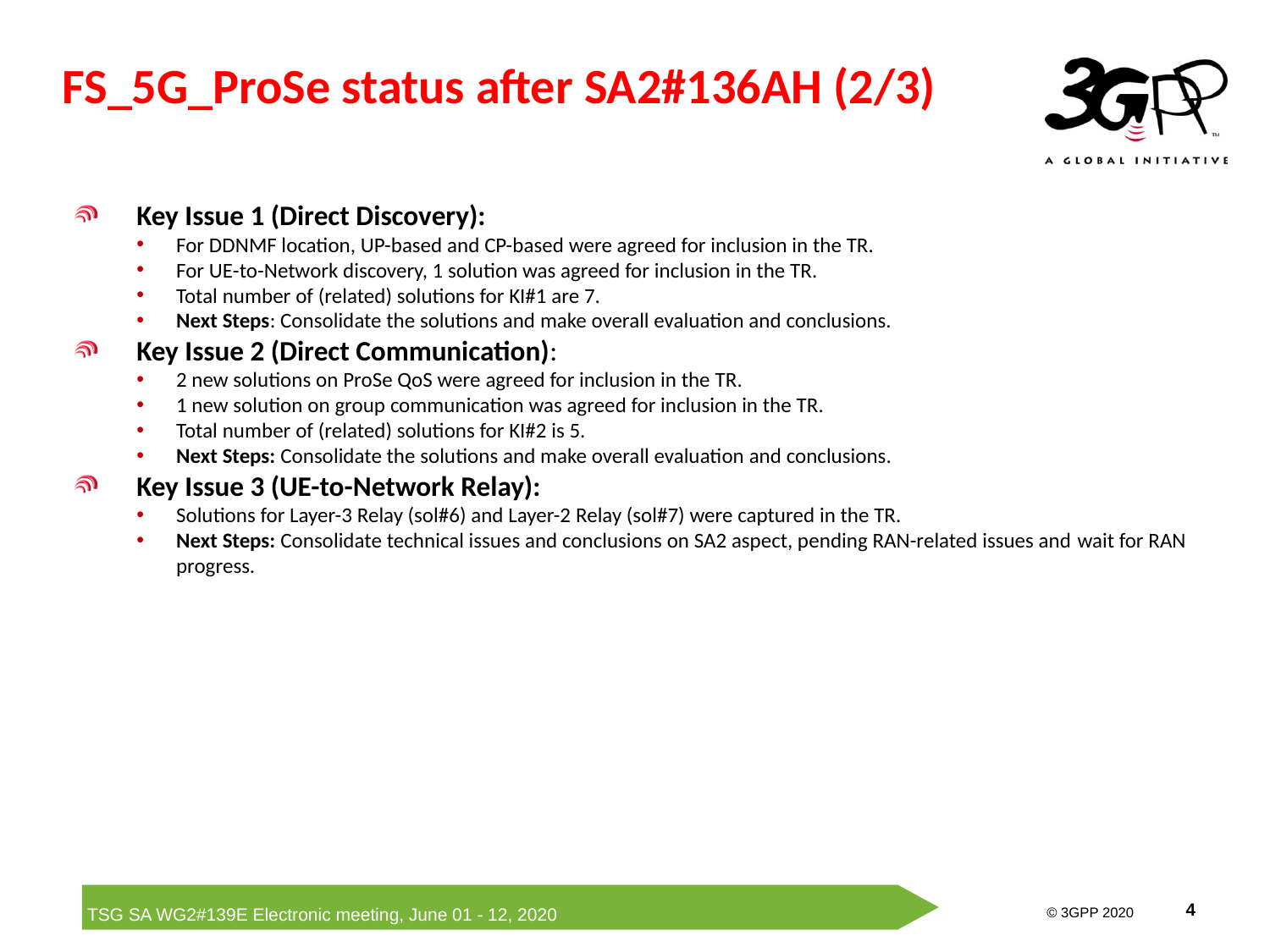

# FS_5G_ProSe status after SA2#136AH (2/3)
Key Issue 1 (Direct Discovery):
For DDNMF location, UP-based and CP-based were agreed for inclusion in the TR.
For UE-to-Network discovery, 1 solution was agreed for inclusion in the TR.
Total number of (related) solutions for KI#1 are 7.
Next Steps: Consolidate the solutions and make overall evaluation and conclusions.
Key Issue 2 (Direct Communication):
2 new solutions on ProSe QoS were agreed for inclusion in the TR.
1 new solution on group communication was agreed for inclusion in the TR.
Total number of (related) solutions for KI#2 is 5.
Next Steps: Consolidate the solutions and make overall evaluation and conclusions.
Key Issue 3 (UE-to-Network Relay):
Solutions for Layer-3 Relay (sol#6) and Layer-2 Relay (sol#7) were captured in the TR.
Next Steps: Consolidate technical issues and conclusions on SA2 aspect, pending RAN-related issues and wait for RAN progress.